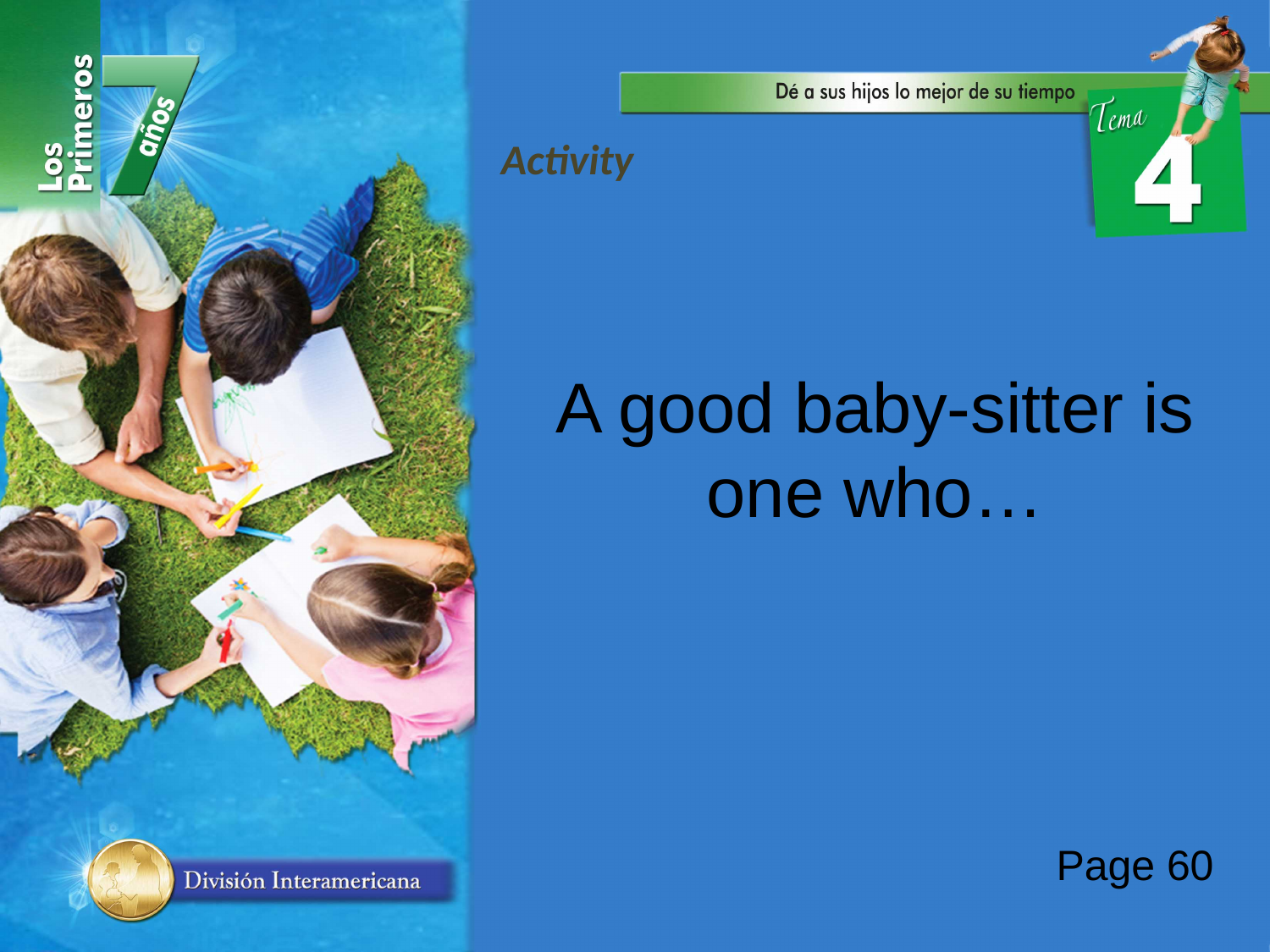

Activity
A good baby-sitter is one who…
Page 60